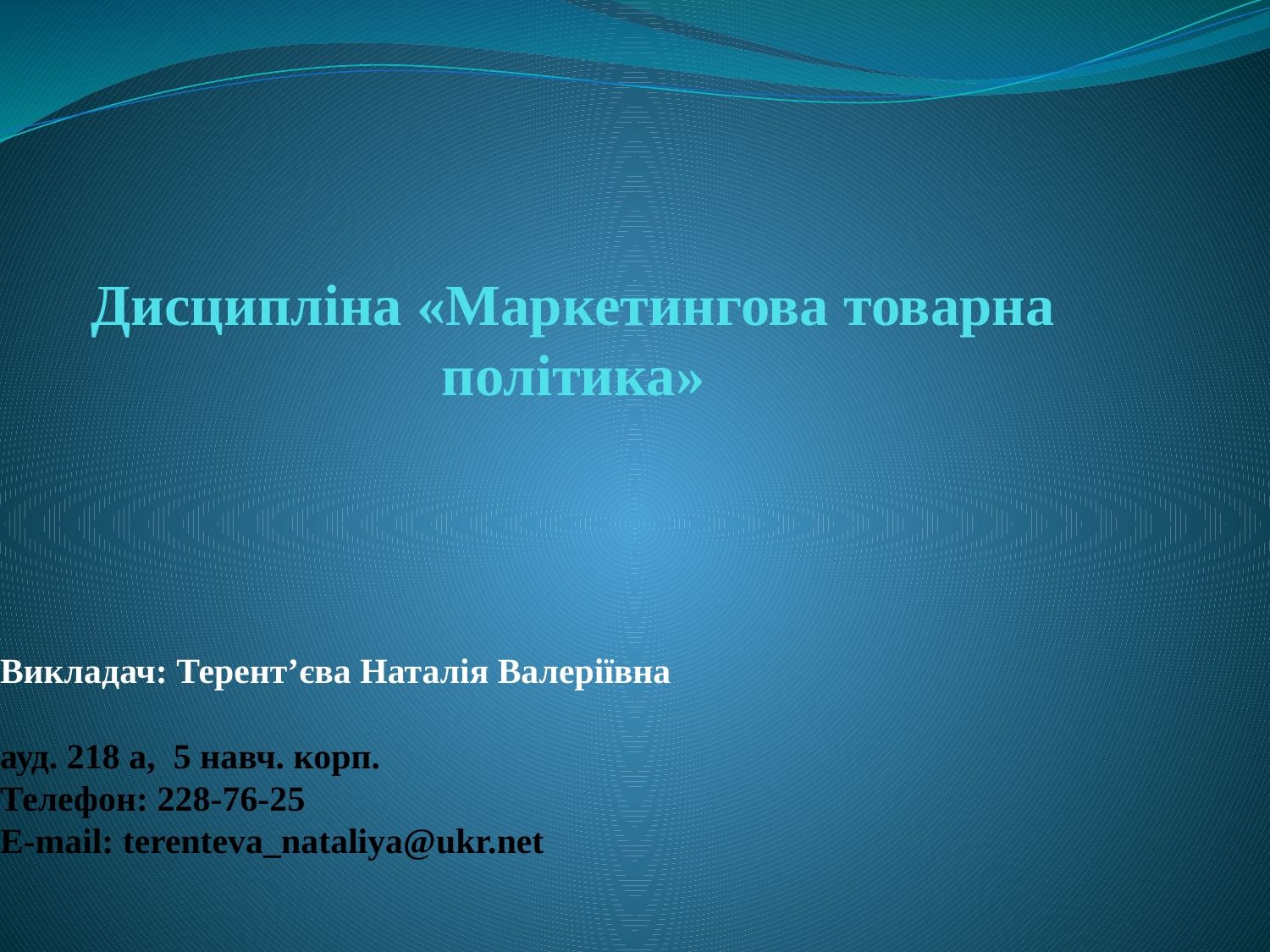

# Дисципліна «Маркетингова товарна політика»
Викладач: Терент’єва Наталія Валеріївна

ауд. 218 а,  5 навч. корп.
Телефон: 228-76-25
E-mail: terenteva_nataliya@ukr.net